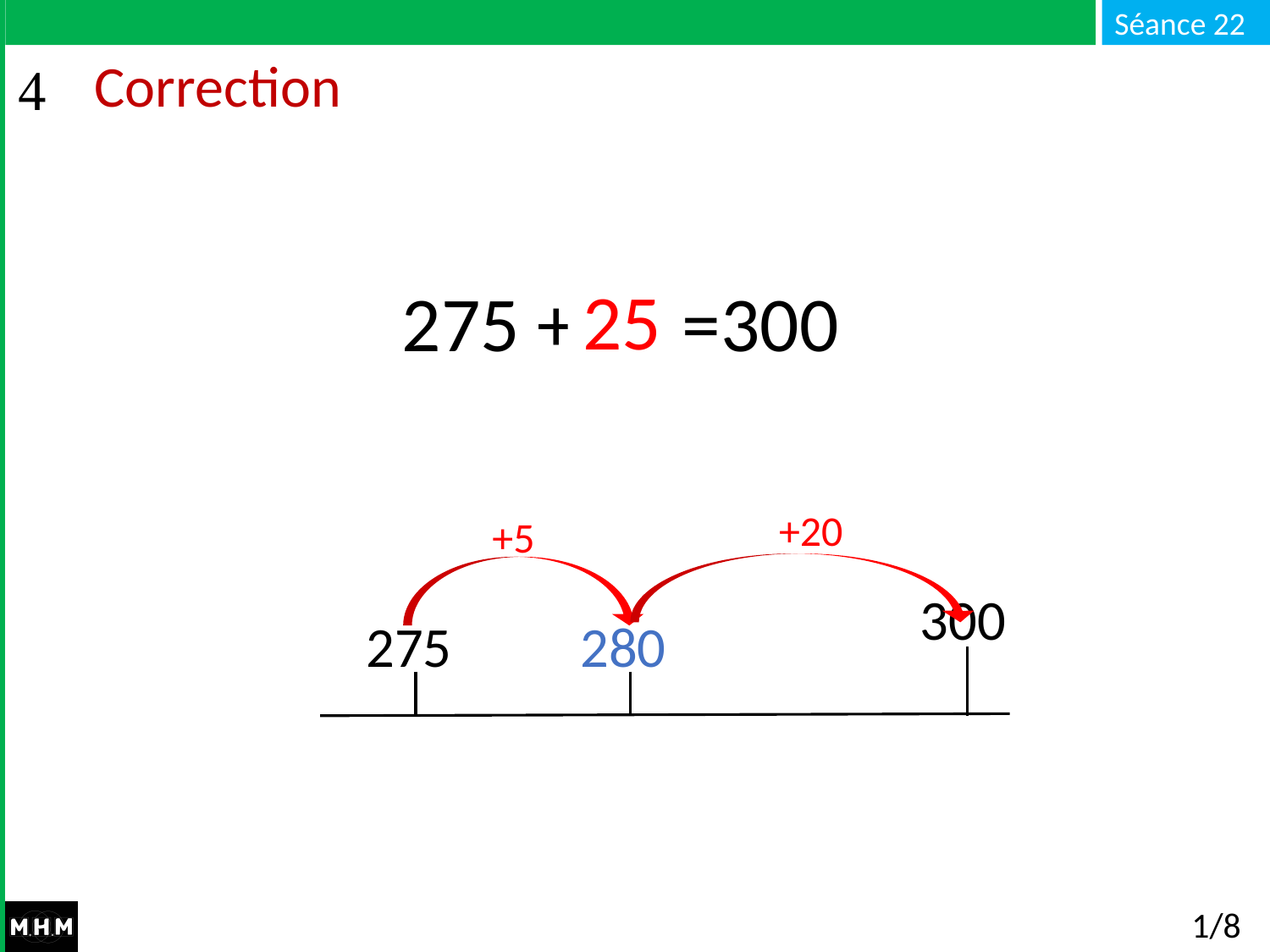

# Correction
25
 275 + …  =300
+20
+5

300
275
280
1/8